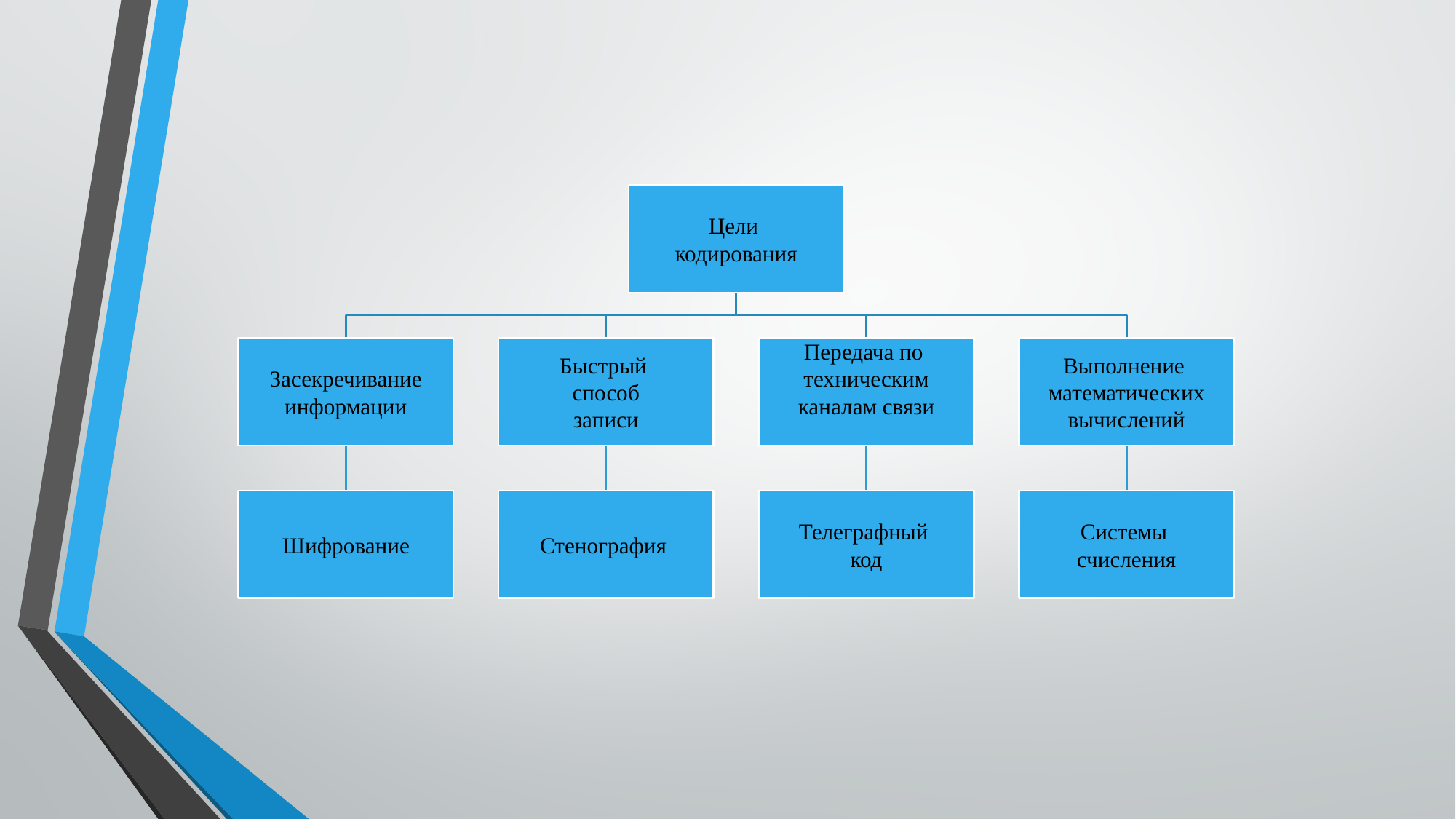

Цели
кодирования
Засекречивание
информации
Шифрование
Быстрый
способ
записи
Стенография
Передача по
техническим
каналам связи

Телеграфный
код
Выполнение
математических
вычислений
Системы
счисления